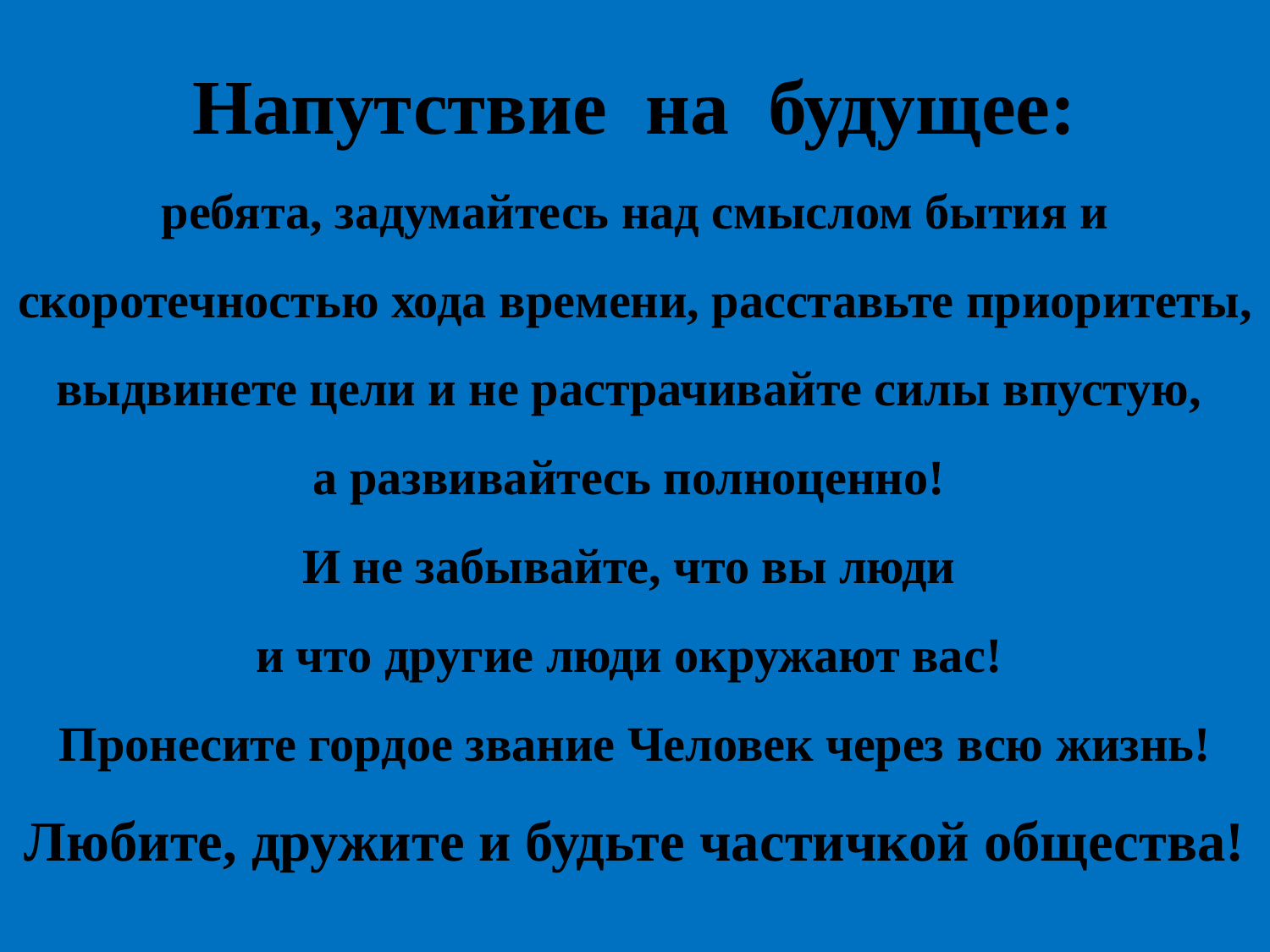

# Напутствие  на  будущее: ребята, задумайтесь над смыслом бытия и скоротечностью хода времени, расставьте приоритеты, выдвинете цели и не растрачивайте силы впустую, а развивайтесь полноценно! И не забывайте, что вы люди и что другие люди окружают вас! Пронесите гордое звание Человек через всю жизнь! Любите, дружите и будьте частичкой общества!